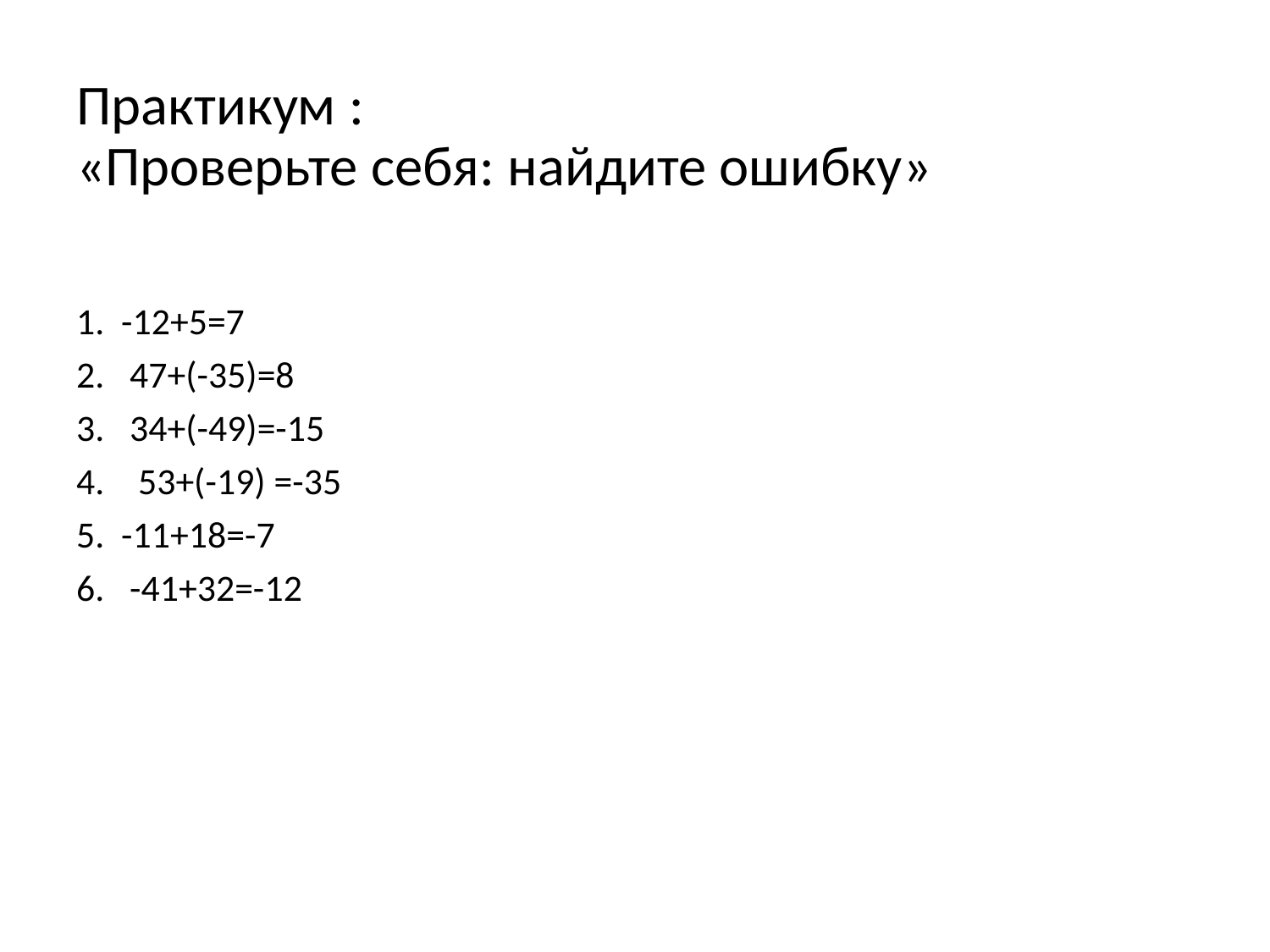

# Практикум : «Проверьте себя: найдите ошибку»

1.  -12+5=7
2.   47+(-35)=8
3.   34+(-49)=-15
4.    53+(-19) =-35
5.  -11+18=-7
6.   -41+32=-12